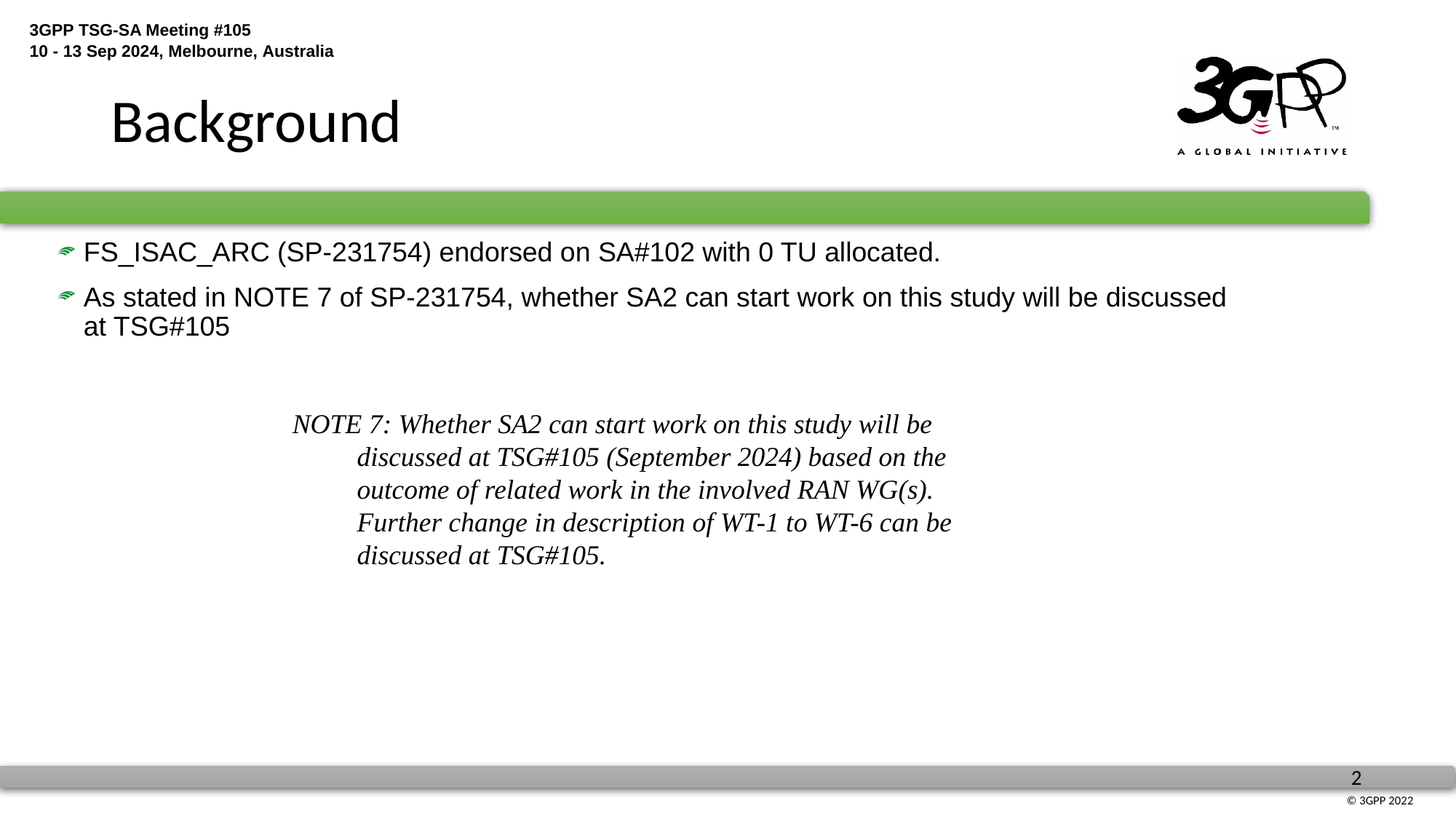

# Background
FS_ISAC_ARC (SP-231754) endorsed on SA#102 with 0 TU allocated.
As stated in NOTE 7 of SP-231754, whether SA2 can start work on this study will be discussed at TSG#105

NOTE 7: Whether SA2 can start work on this study will be discussed at TSG#105 (September 2024) based on the outcome of related work in the involved RAN WG(s). Further change in description of WT-1 to WT-6 can be discussed at TSG#105.